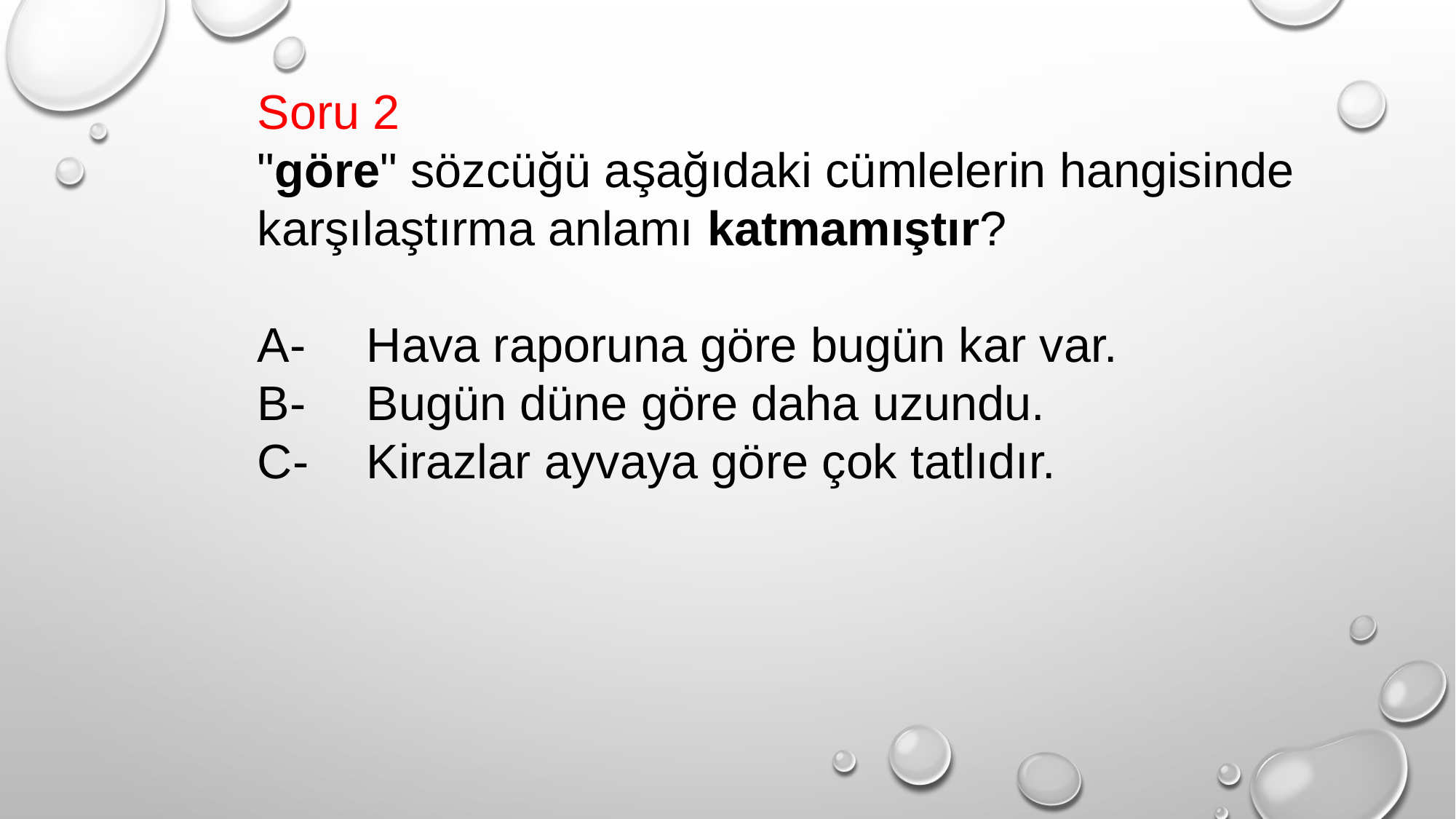

Soru 2
"göre" sözcüğü aşağıdaki cümlelerin hangisinde karşılaştırma anlamı katmamıştır?

A-	Hava raporuna göre bugün kar var.
B-	Bugün düne göre daha uzundu.
C-	Kirazlar ayvaya göre çok tatlıdır.